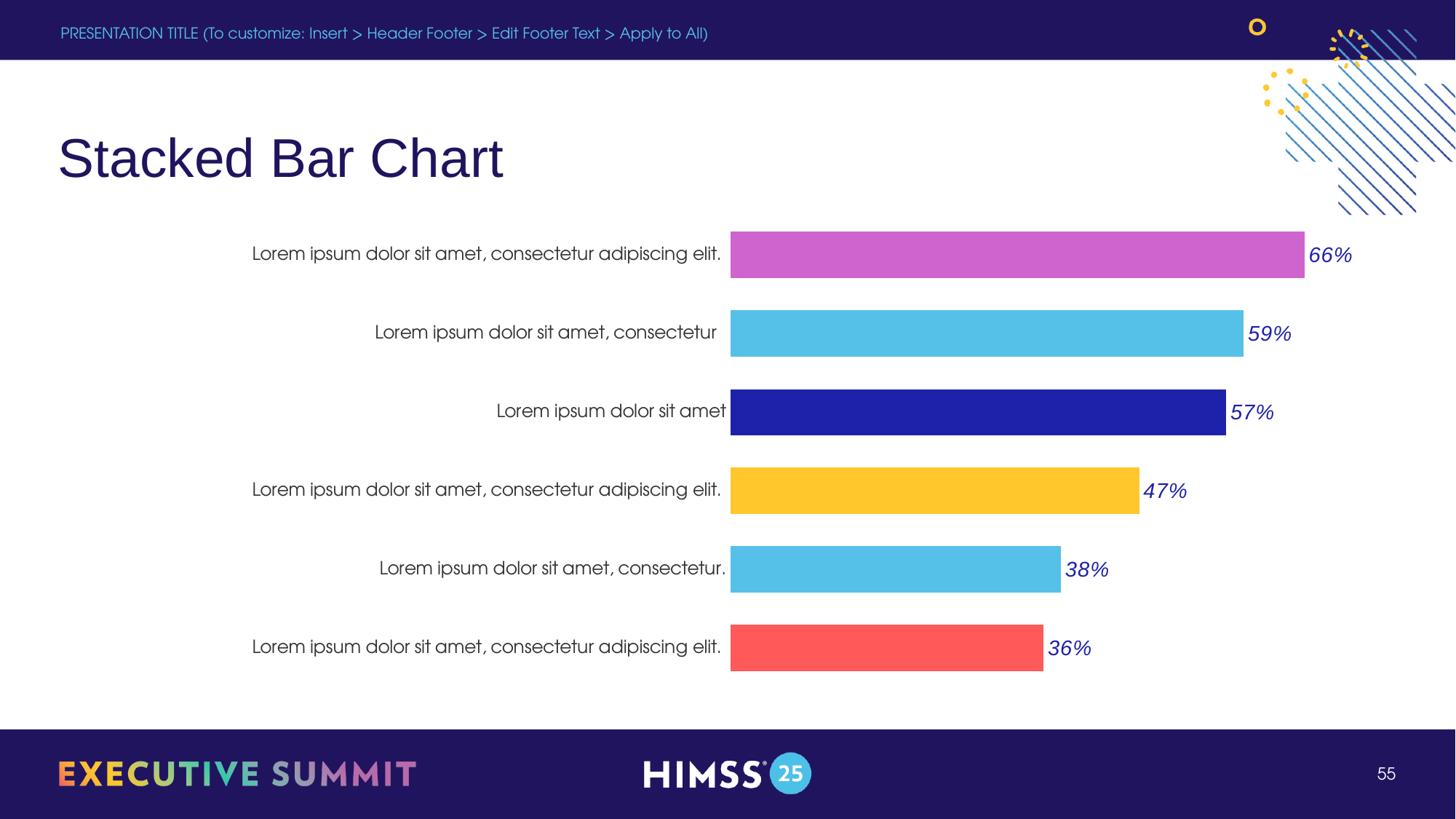

PRESENTATION TITLE (To customize: Insert > Header Footer > Edit Footer Text > Apply to All)
Stacked Bar Chart

### Chart

| Category | Series 1 |
|---|---|
| Lorem ipsum dolor sit amet, consectetur adipiscing elit.  | 0.66 |
| Lorem ipsum dolor sit amet, consectetur   | 0.59 |
| Lorem ipsum dolor sit amet | 0.57 |
| Lorem ipsum dolor sit amet, consectetur adipiscing elit.  | 0.47 |
| Lorem ipsum dolor sit amet, consectetur. | 0.38 |
| Lorem ipsum dolor sit amet, consectetur adipiscing elit.  | 0.36 |
55